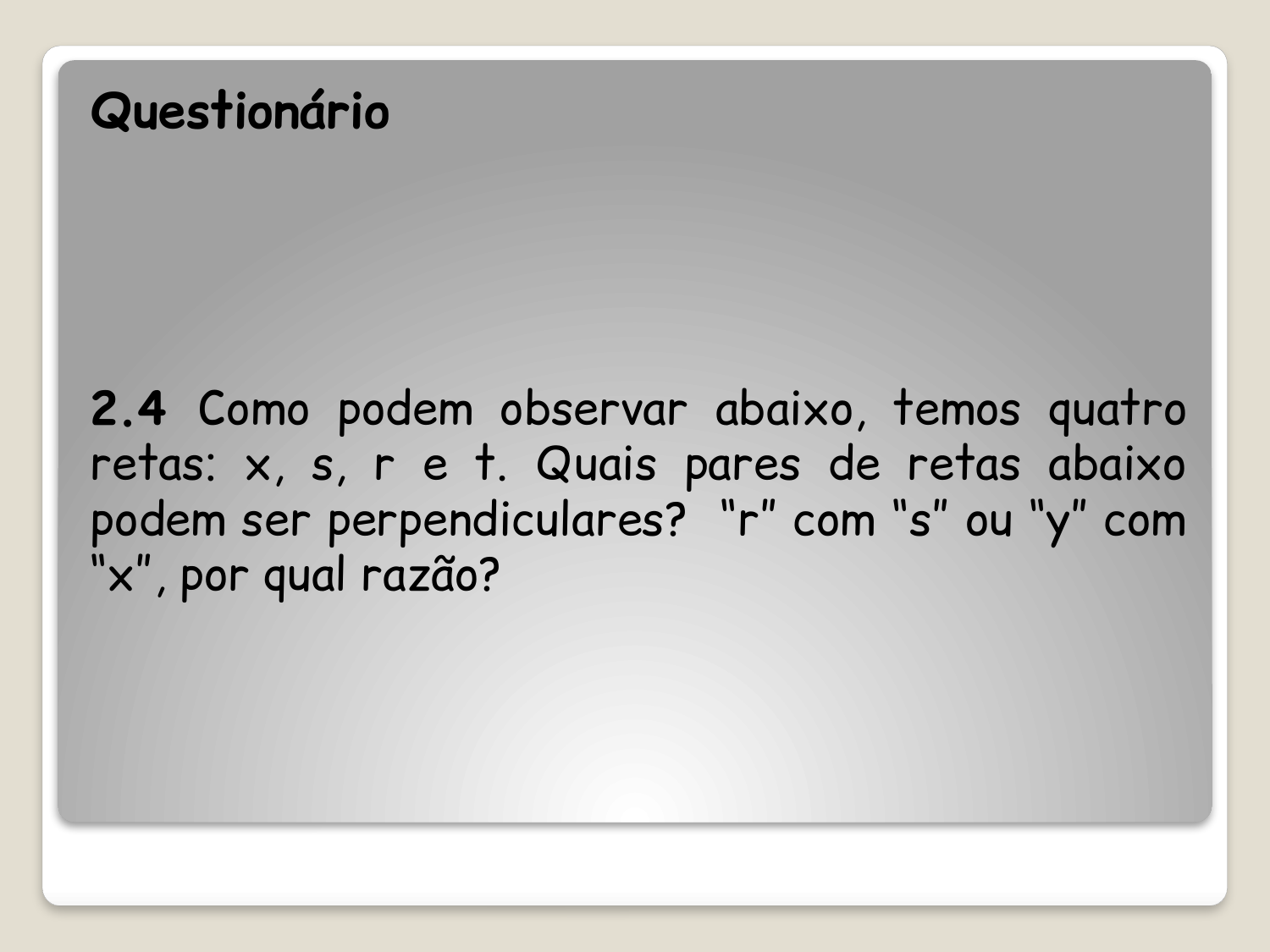

Questionário
2.4 Como podem observar abaixo, temos quatro retas: x, s, r e t. Quais pares de retas abaixo podem ser perpendiculares?  “r” com “s” ou “y” com “x”, por qual razão?